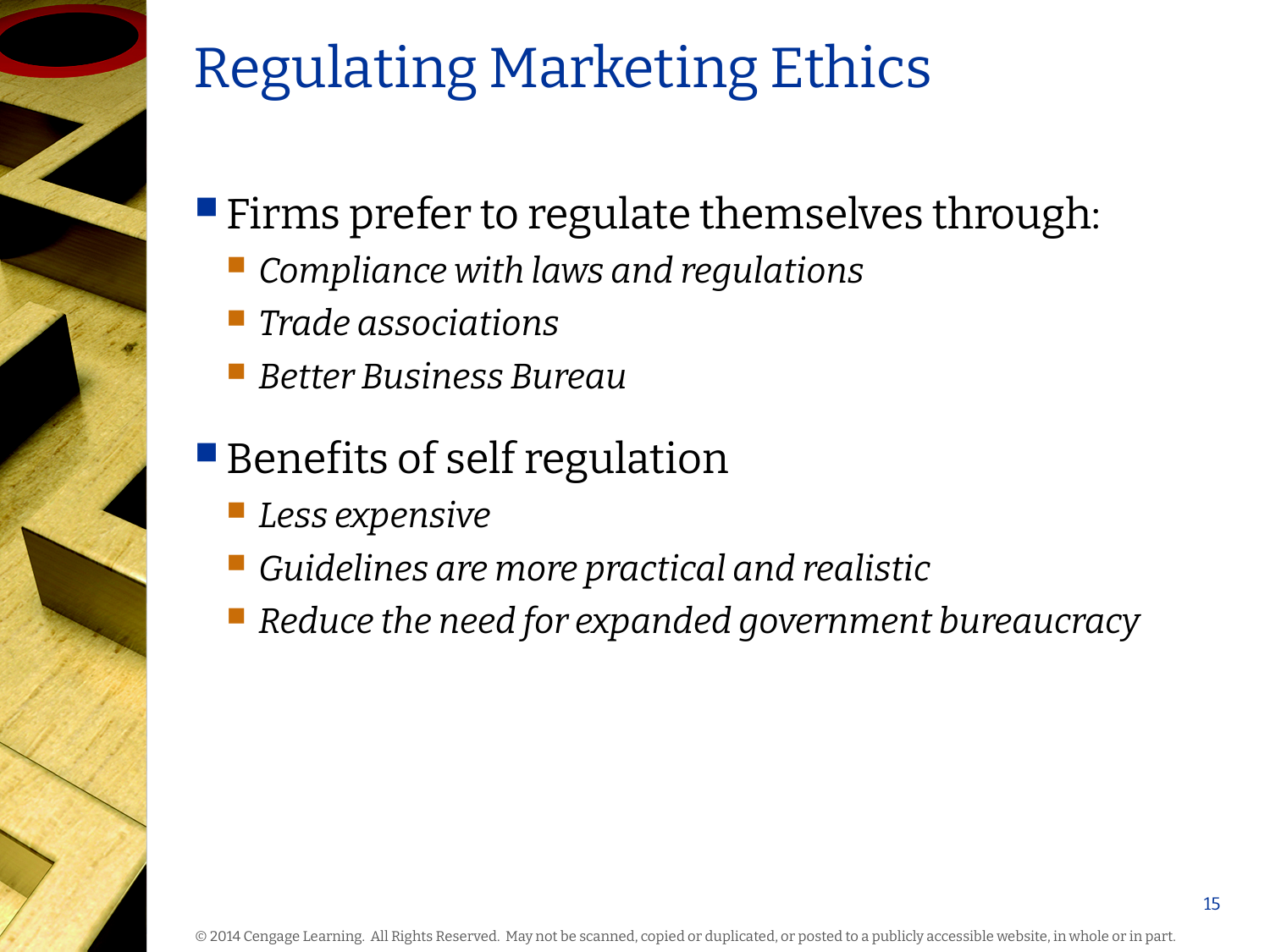

# Regulating Marketing Ethics
Firms prefer to regulate themselves through:
Compliance with laws and regulations
Trade associations
Better Business Bureau
Benefits of self regulation
Less expensive
Guidelines are more practical and realistic
Reduce the need for expanded government bureaucracy
15